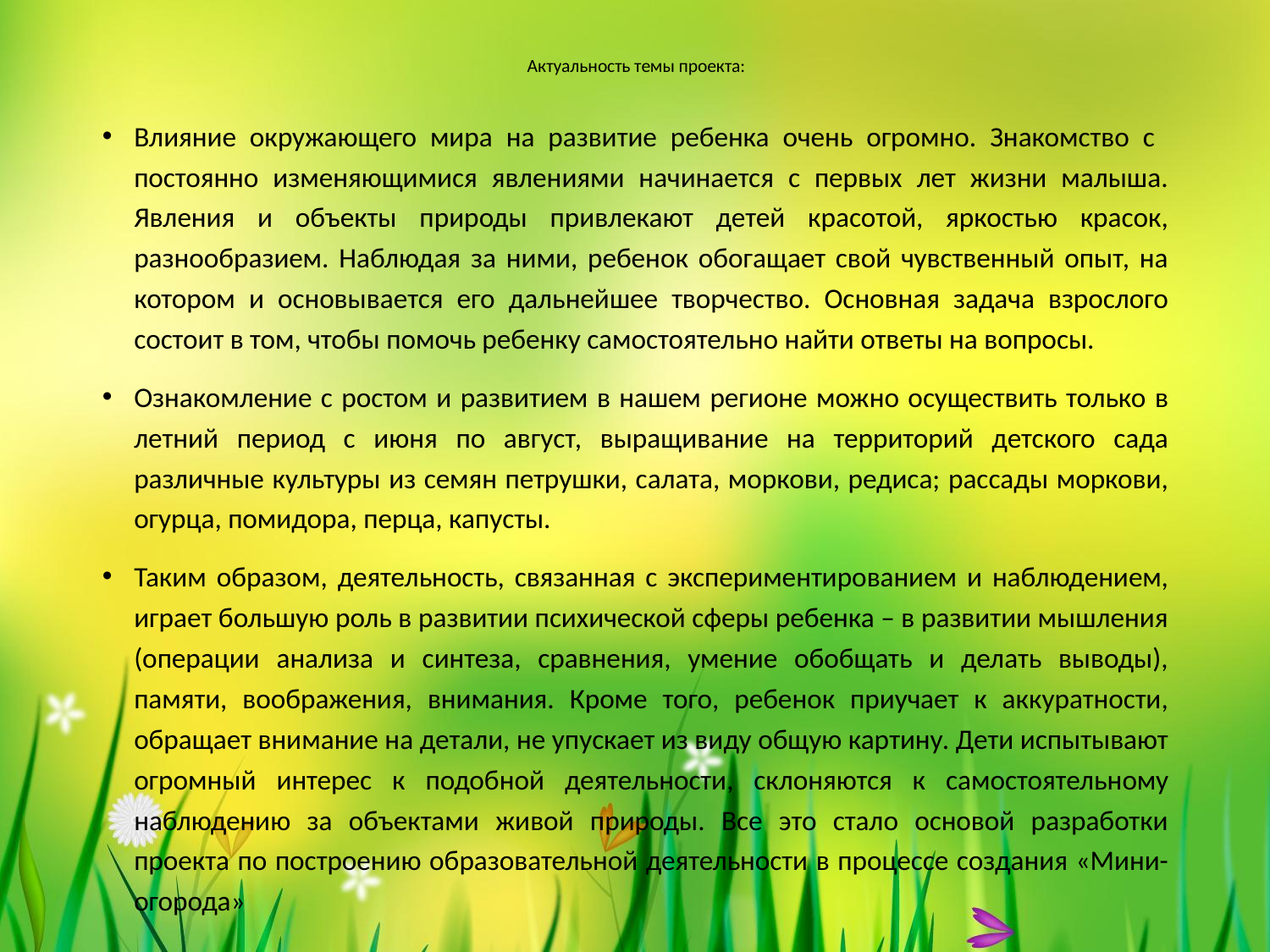

# Актуальность темы проекта:
Влияние окружающего мира на развитие ребенка очень огромно. Знакомство с  постоянно изменяющимися явлениями начинается с первых лет жизни малыша. Явления и объекты природы привлекают детей красотой, яркостью красок, разнообразием. Наблюдая за ними, ребенок обогащает свой чувственный опыт, на котором и основывается его дальнейшее творчество. Основная задача взрослого состоит в том, чтобы помочь ребенку самостоятельно найти ответы на вопросы.
Ознакомление с ростом и развитием в нашем регионе можно осуществить только в летний период с июня по август, выращивание на территорий детского сада различные культуры из семян петрушки, салата, моркови, редиса; рассады моркови, огурца, помидора, перца, капусты.
Таким образом, деятельность, связанная с экспериментированием и наблюдением, играет большую роль в развитии психической сферы ребенка – в развитии мышления (операции анализа и синтеза, сравнения, умение обобщать и делать выводы), памяти, воображения, внимания. Кроме того, ребенок приучает к аккуратности, обращает внимание на детали, не упускает из виду общую картину. Дети испытывают огромный интерес к подобной деятельности, склоняются к самостоятельному наблюдению за объектами живой природы. Все это стало основой разработки проекта по построению образовательной деятельности в процессе создания «Мини-огорода»